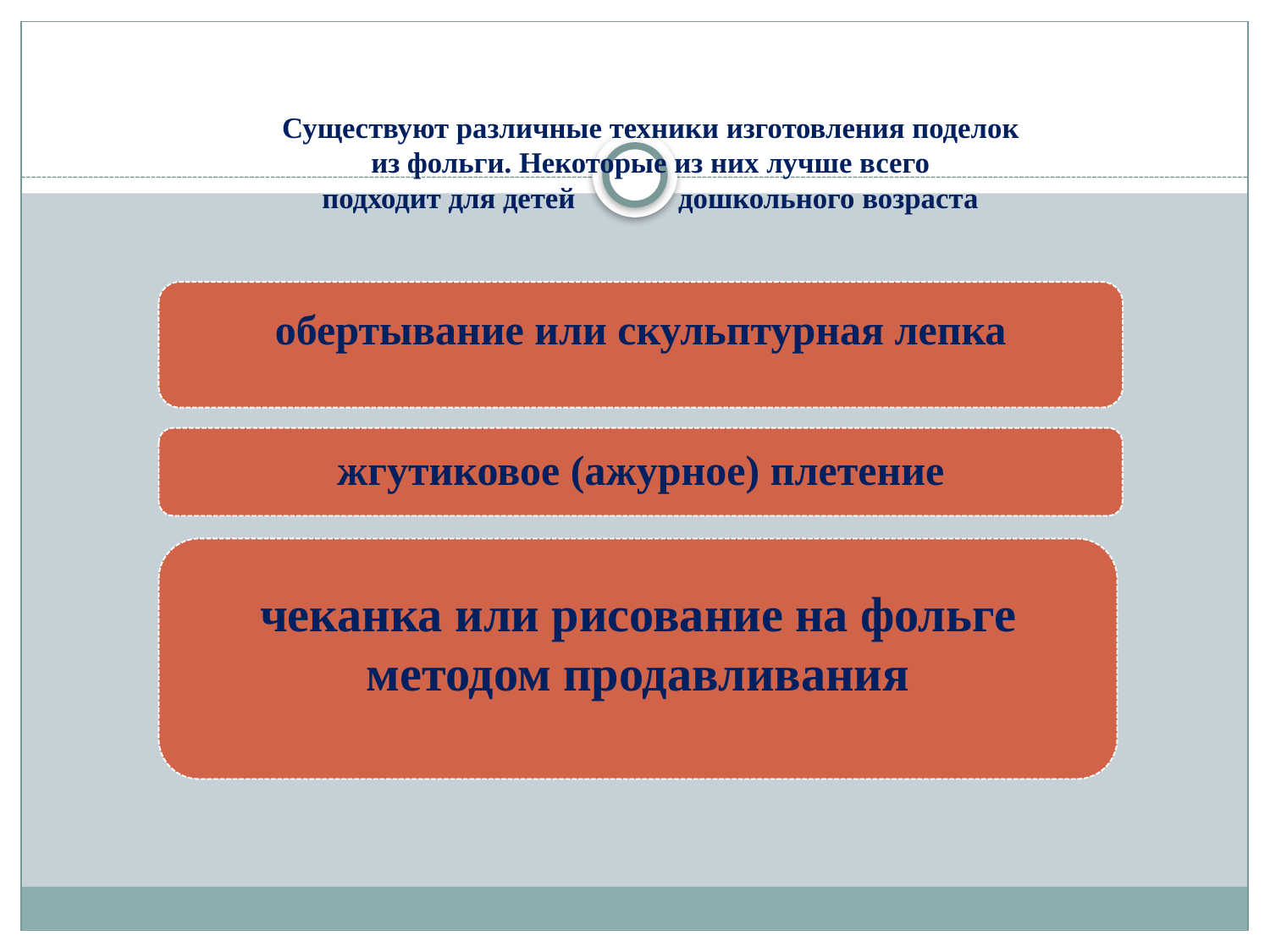

# Существуют различные техники изготовления поделок из фольги. Некоторые из них лучше всего подходит для детей              дошкольного возраста
обертывание или скульптурная лепка

жгутиковое (ажурное) плетение

чеканка или рисование на фольге методом продавливания